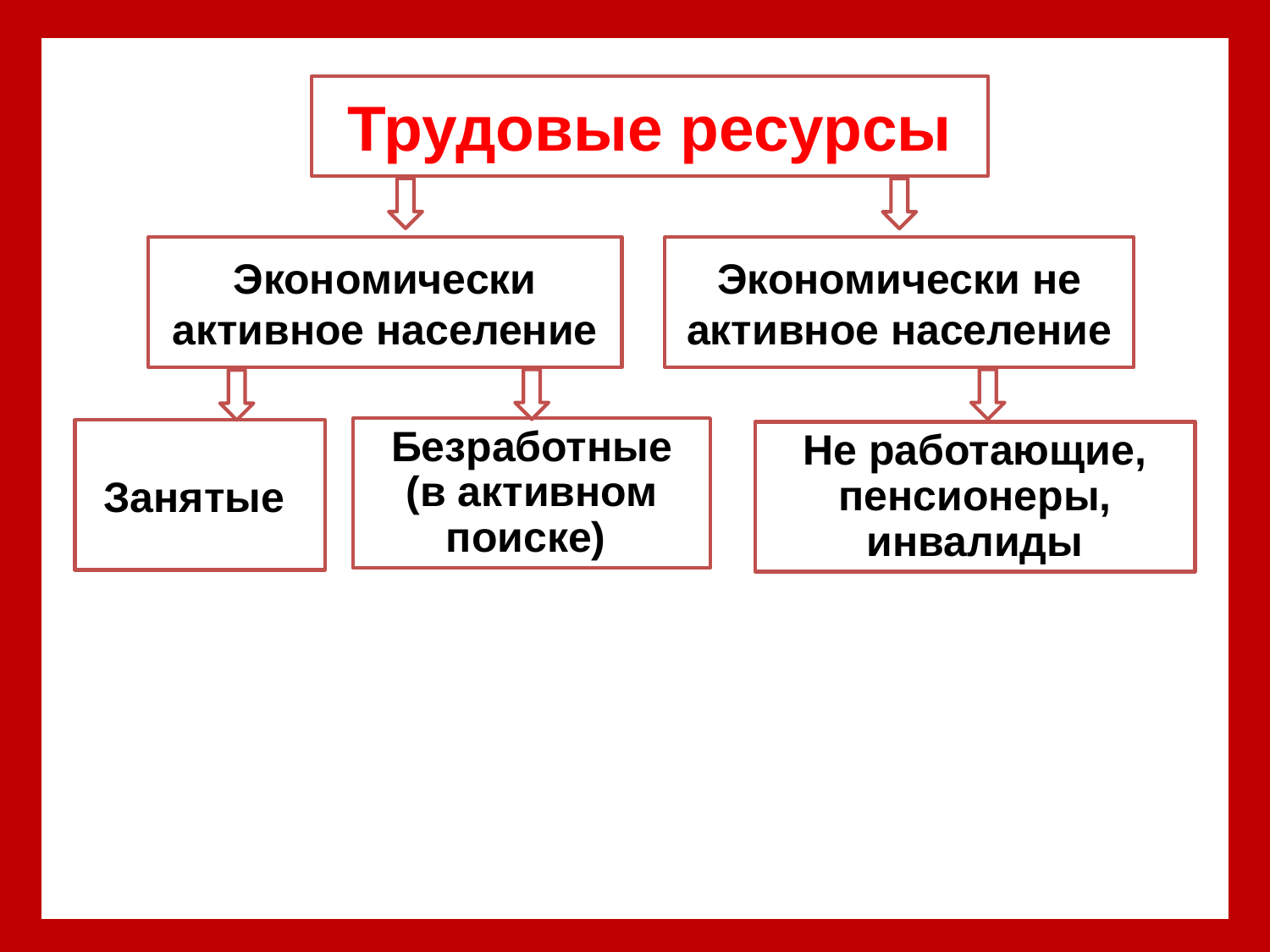

Трудовые ресурсы

Экономически активное население
Экономически не активное население

Безработные
(в активном поиске)
Занятые
Не работающие, пенсионеры, инвалиды